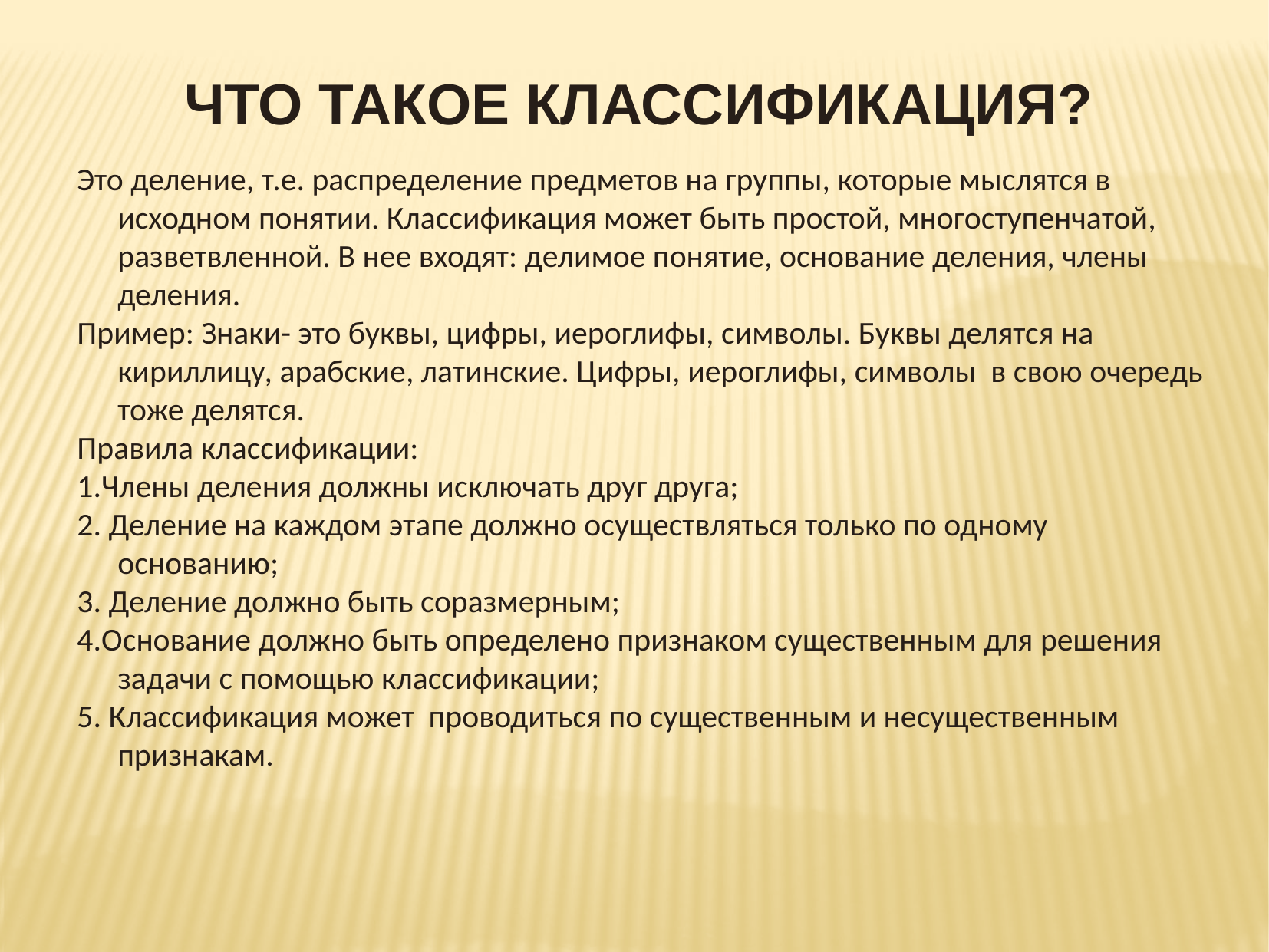

ЧТО ТАКОЕ КЛАССИФИКАЦИЯ?
Это деление, т.е. распределение предметов на группы, которые мыслятся в исходном понятии. Классификация может быть простой, многоступенчатой, разветвленной. В нее входят: делимое понятие, основание деления, члены деления.
Пример: Знаки- это буквы, цифры, иероглифы, символы. Буквы делятся на кириллицу, арабские, латинские. Цифры, иероглифы, символы  в свою очередь тоже делятся.
Правила классификации:
1.Члены деления должны исключать друг друга;
2. Деление на каждом этапе должно осуществляться только по одному основанию;
3. Деление должно быть соразмерным;
4.Основание должно быть определено признаком существенным для решения задачи с помощью классификации;
5. Классификация может  проводиться по существенным и несущественным признакам.